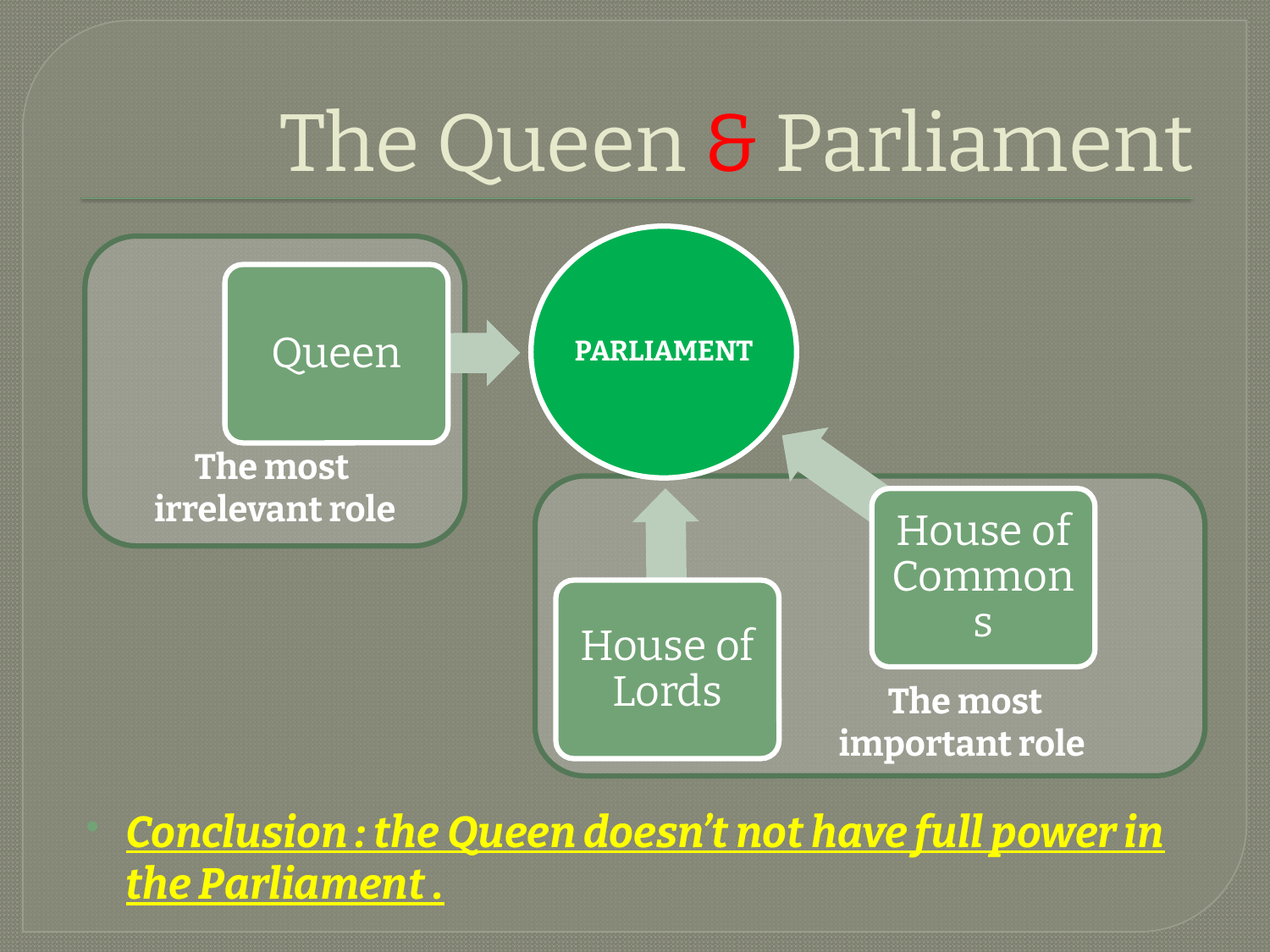

# The Queen & Parliament
PARLIAMENT
Queen
House of Lords
House of Commons

The most
irrelevant role

                               The most
                             important role

Conclusion : the Queen doesn’t not have full power in the Parliament .